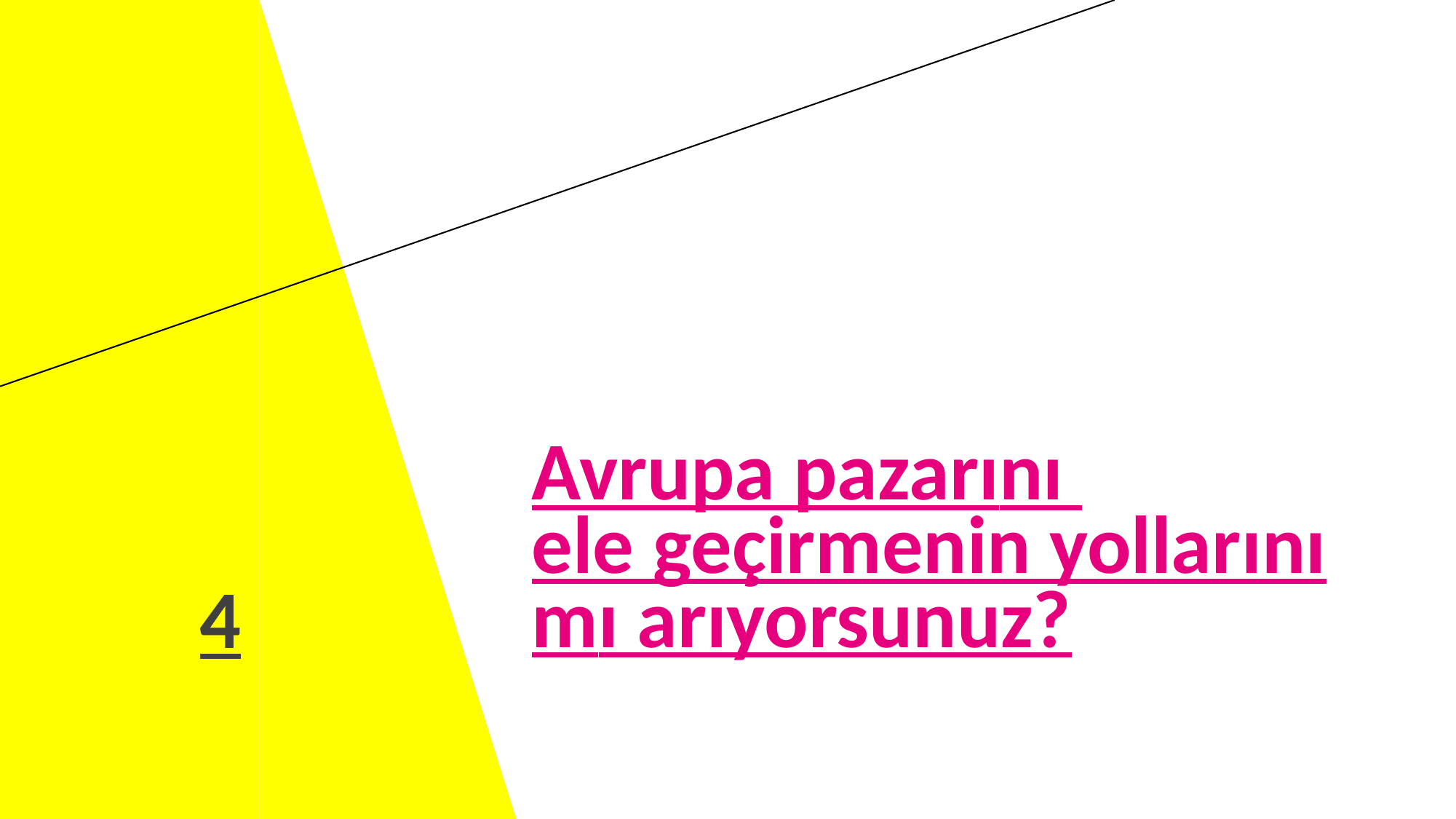

# Avrupa pazarını ele geçirmenin yollarını mı arıyorsunuz?
4